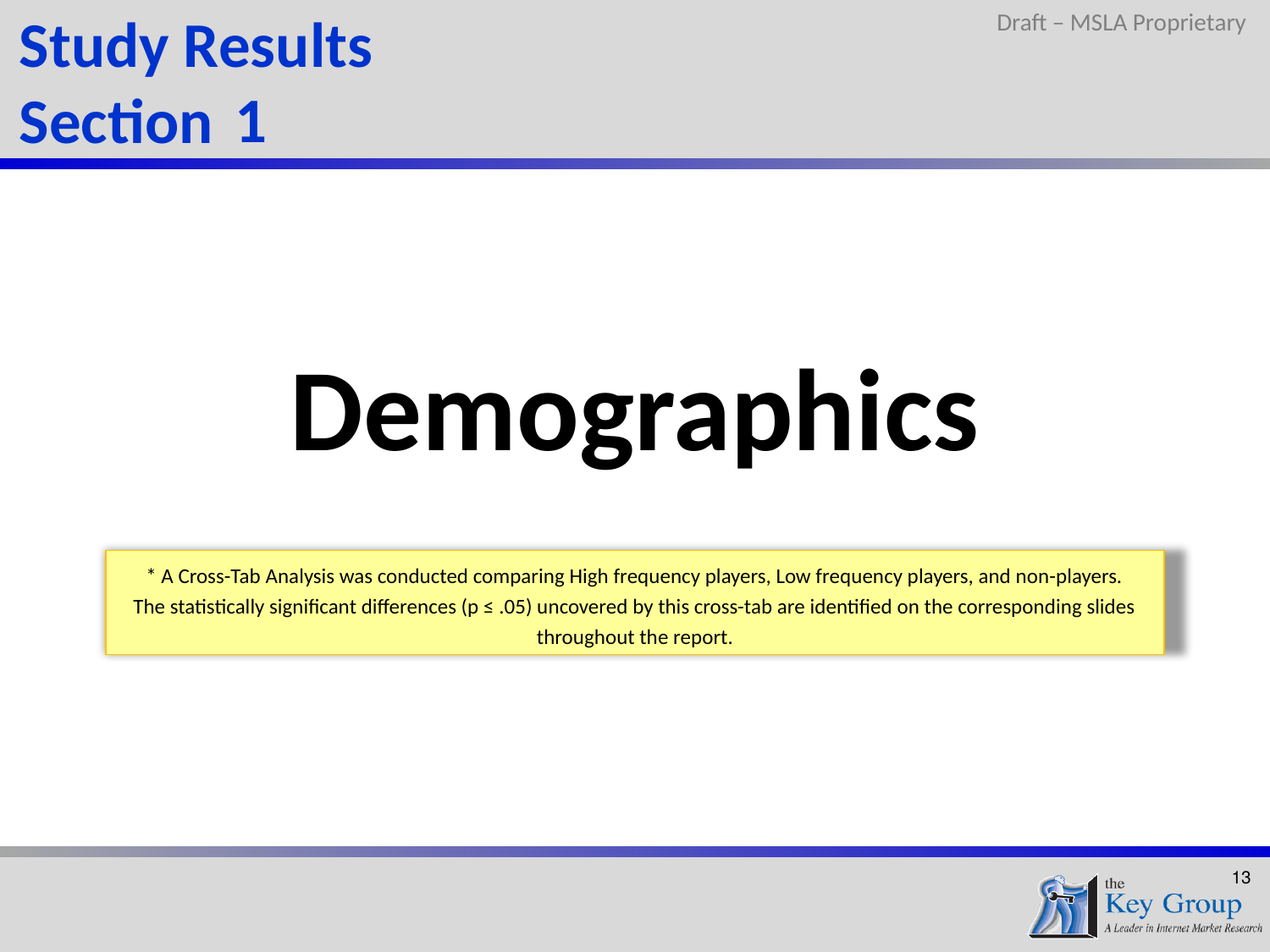

Draft – MSLA Proprietary
1
Demographics
* A Cross-Tab Analysis was conducted comparing High frequency players, Low frequency players, and non-players.
The statistically significant differences (p ≤ .05) uncovered by this cross-tab are identified on the corresponding slides throughout the report.